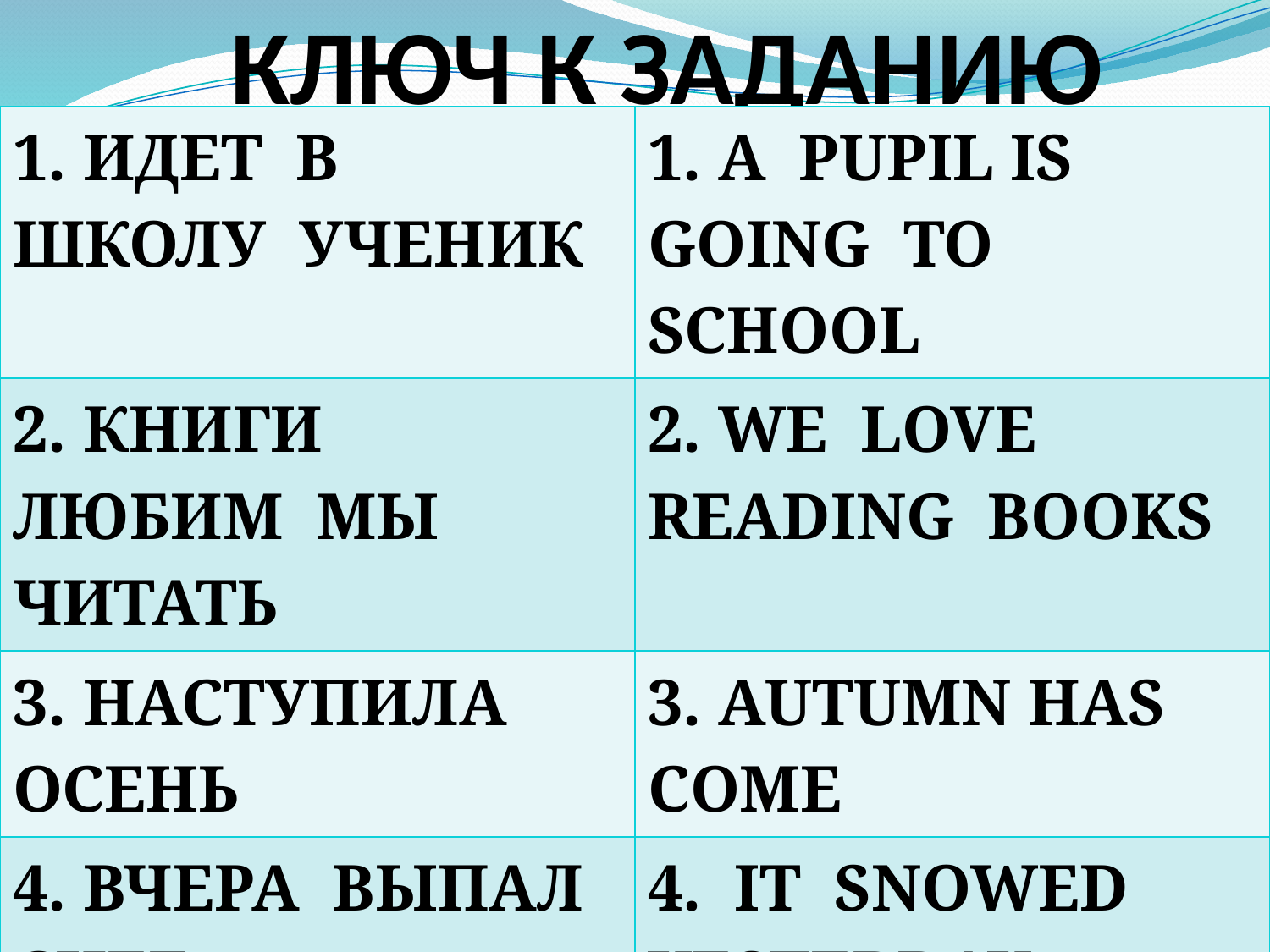

# КЛЮЧ К ЗАДАНИЮ
| 1. ИДЕТ В ШКОЛУ УЧЕНИК | 1. A PUPIL IS GOING TO SCHOOL |
| --- | --- |
| 2. КНИГИ ЛЮБИМ МЫ ЧИТАТЬ | 2. WE LOVE READING BOOKS |
| 3. НАСТУПИЛА ОСЕНЬ | 3. AUTUMN HAS COME |
| 4. ВЧЕРА ВЫПАЛ СНЕГ | 4. IT SNOWED YESTERDAY |